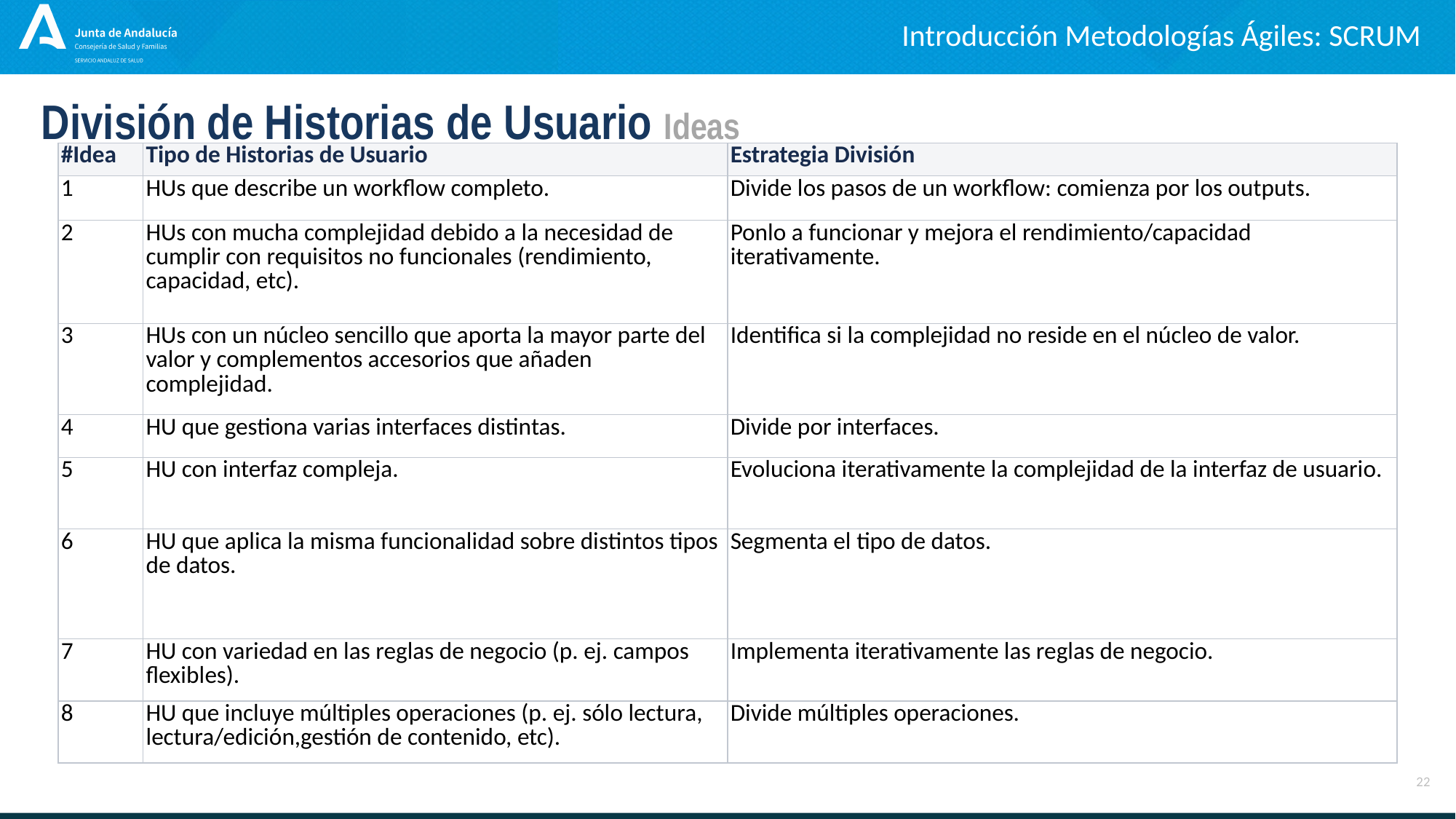

Introducción Metodologías Ágiles: SCRUM

División de Historias de Usuario Ideas

| #Idea | Tipo de Historias de Usuario | Estrategia División |
| --- | --- | --- |
| 1 | HUs que describe un workflow completo. | Divide los pasos de un workflow: comienza por los outputs. |
| 2 | HUs con mucha complejidad debido a la necesidad de cumplir con requisitos no funcionales (rendimiento, capacidad, etc). | Ponlo a funcionar y mejora el rendimiento/capacidad iterativamente. |
| 3 | HUs con un núcleo sencillo que aporta la mayor parte del valor y complementos accesorios que añaden complejidad. | Identifica si la complejidad no reside en el núcleo de valor. |
| 4 | HU que gestiona varias interfaces distintas. | Divide por interfaces. |
| 5 | HU con interfaz compleja. | Evoluciona iterativamente la complejidad de la interfaz de usuario. |
| 6 | HU que aplica la misma funcionalidad sobre distintos tipos de datos. | Segmenta el tipo de datos. |
| 7 | HU con variedad en las reglas de negocio (p. ej. campos flexibles). | Implementa iterativamente las reglas de negocio. |
| 8 | HU que incluye múltiples operaciones (p. ej. sólo lectura, lectura/edición,gestión de contenido, etc). | Divide múltiples operaciones. |
22